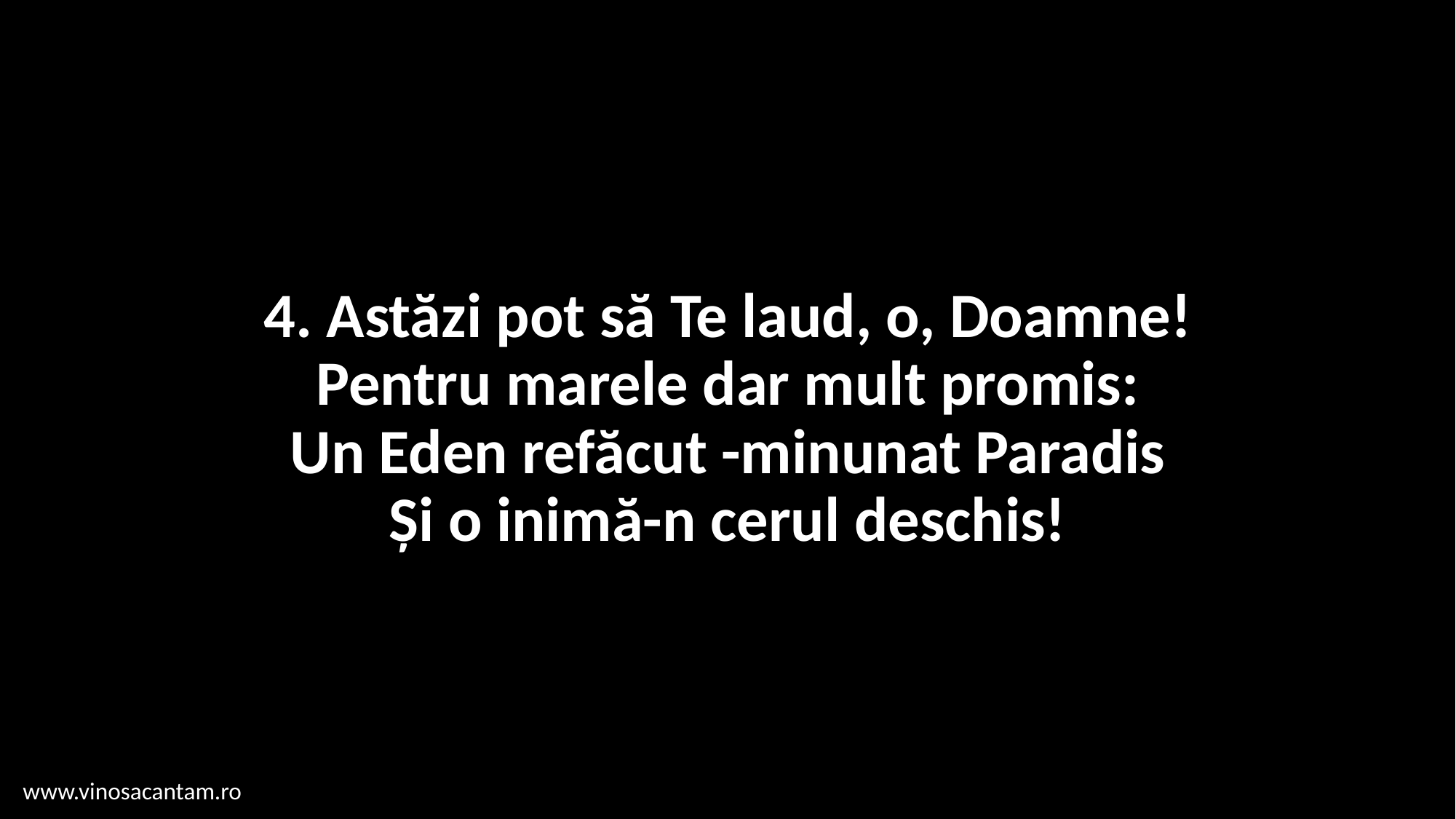

# 4. Astăzi pot să Te laud, o, Doamne! Pentru marele dar mult promis: Un Eden refăcut -minunat Paradis Și o inimă-n cerul deschis!
www.vinosacantam.ro